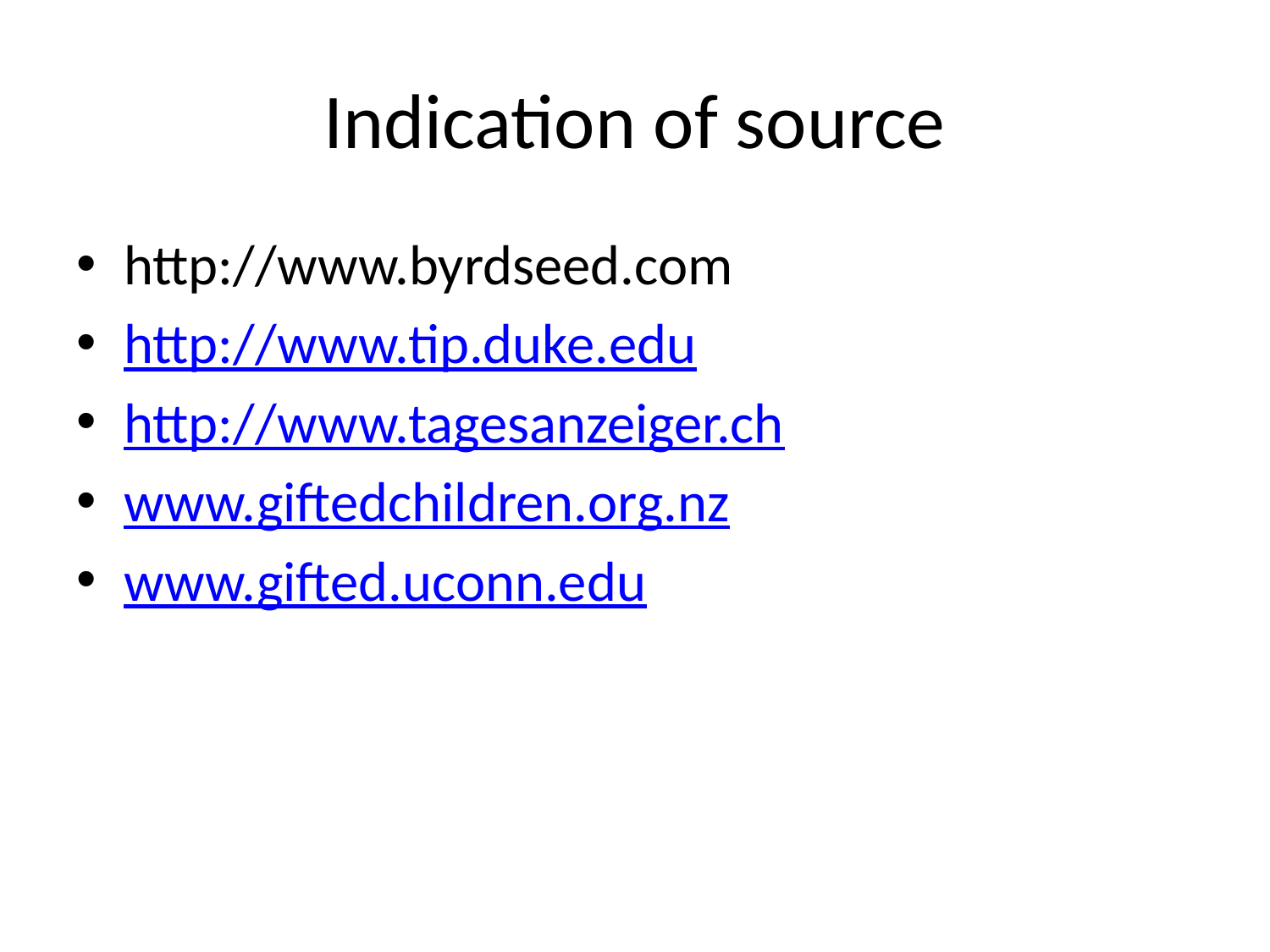

# Indication of source
http://www.byrdseed.com
http://www.tip.duke.edu
http://www.tagesanzeiger.ch
www.giftedchildren.org.nz
www.gifted.uconn.edu